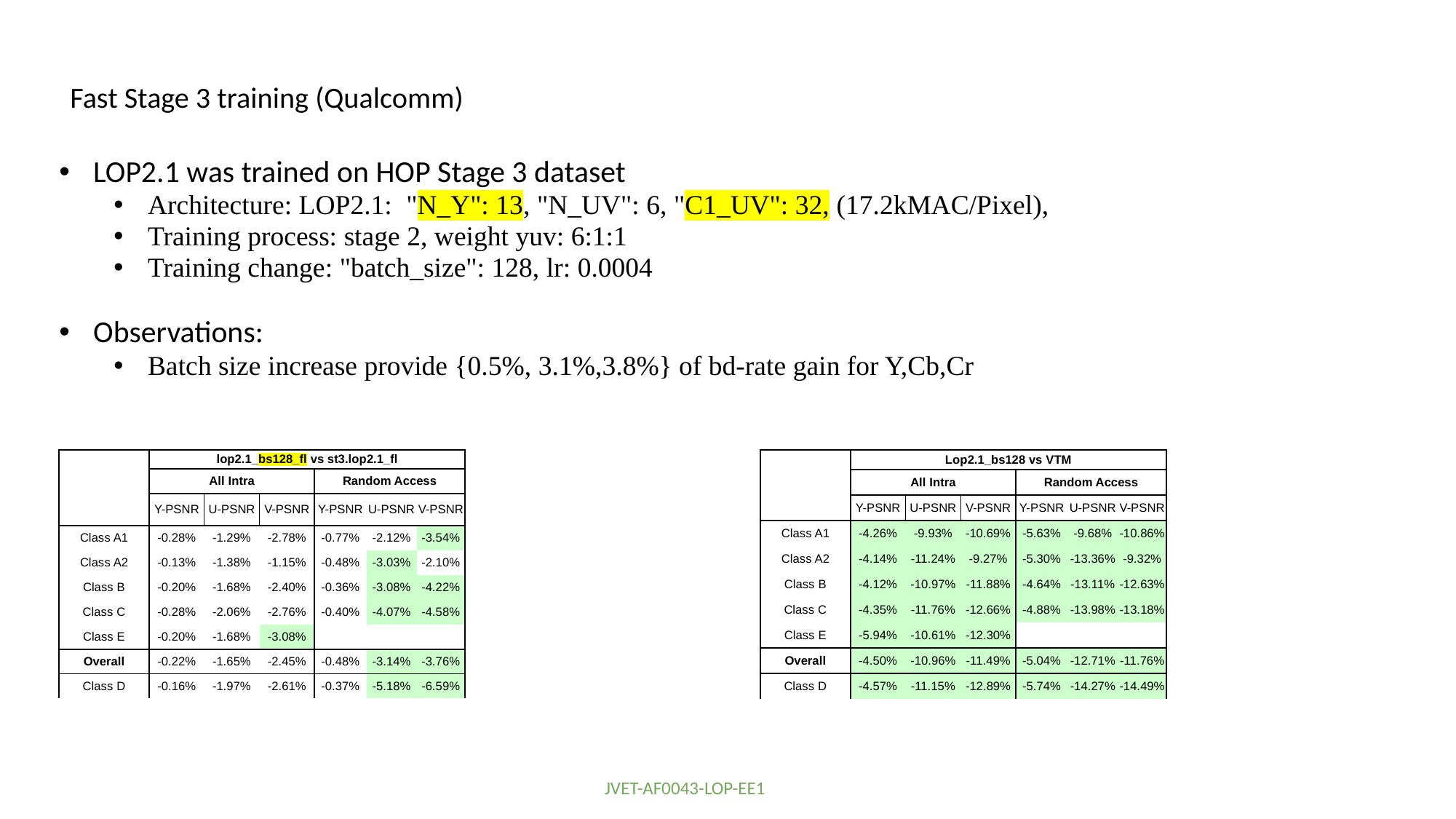

# Fast Stage 3 training (Qualcomm)
LOP2.1 was trained on HOP Stage 3 dataset
Architecture: LOP2.1:  "N_Y": 13, "N_UV": 6, "C1_UV": 32, (17.2kMAC/Pixel),
Training process: stage 2, weight yuv: 6:1:1
Training change: "batch_size": 128, lr: 0.0004

Observations:
Batch size increase provide {0.5%, 3.1%,3.8%} of bd-rate gain for Y,Cb,Cr

|  | Lop2.1\_bs128 vs VTM |  |  |  |  |  |
| --- | --- | --- | --- | --- | --- | --- |
|  | All Intra |  |  | Random Access |  |  |
|  | Y-PSNR | U-PSNR | V-PSNR | Y-PSNR | U-PSNR | V-PSNR |
| Class A1 | -4.26% | -9.93% | -10.69% | -5.63% | -9.68% | -10.86% |
| Class A2 | -4.14% | -11.24% | -9.27% | -5.30% | -13.36% | -9.32% |
| Class B | -4.12% | -10.97% | -11.88% | -4.64% | -13.11% | -12.63% |
| Class C | -4.35% | -11.76% | -12.66% | -4.88% | -13.98% | -13.18% |
| Class E | -5.94% | -10.61% | -12.30% |  |  |  |
| Overall | -4.50% | -10.96% | -11.49% | -5.04% | -12.71% | -11.76% |
| Class D | -4.57% | -11.15% | -12.89% | -5.74% | -14.27% | -14.49% |
|  | lop2.1\_bs128\_fl vs st3.lop2.1\_fl |  |  |  |  |  |
| --- | --- | --- | --- | --- | --- | --- |
|  | All Intra |  |  | Random Access |  |  |
|  | Y-PSNR | U-PSNR | V-PSNR | Y-PSNR | U-PSNR | V-PSNR |
| Class A1 | -0.28% | -1.29% | -2.78% | -0.77% | -2.12% | -3.54% |
| Class A2 | -0.13% | -1.38% | -1.15% | -0.48% | -3.03% | -2.10% |
| Class B | -0.20% | -1.68% | -2.40% | -0.36% | -3.08% | -4.22% |
| Class C | -0.28% | -2.06% | -2.76% | -0.40% | -4.07% | -4.58% |
| Class E | -0.20% | -1.68% | -3.08% |  |  |  |
| Overall | -0.22% | -1.65% | -2.45% | -0.48% | -3.14% | -3.76% |
| Class D | -0.16% | -1.97% | -2.61% | -0.37% | -5.18% | -6.59% |
JVET-AF0043-LOP-EE1